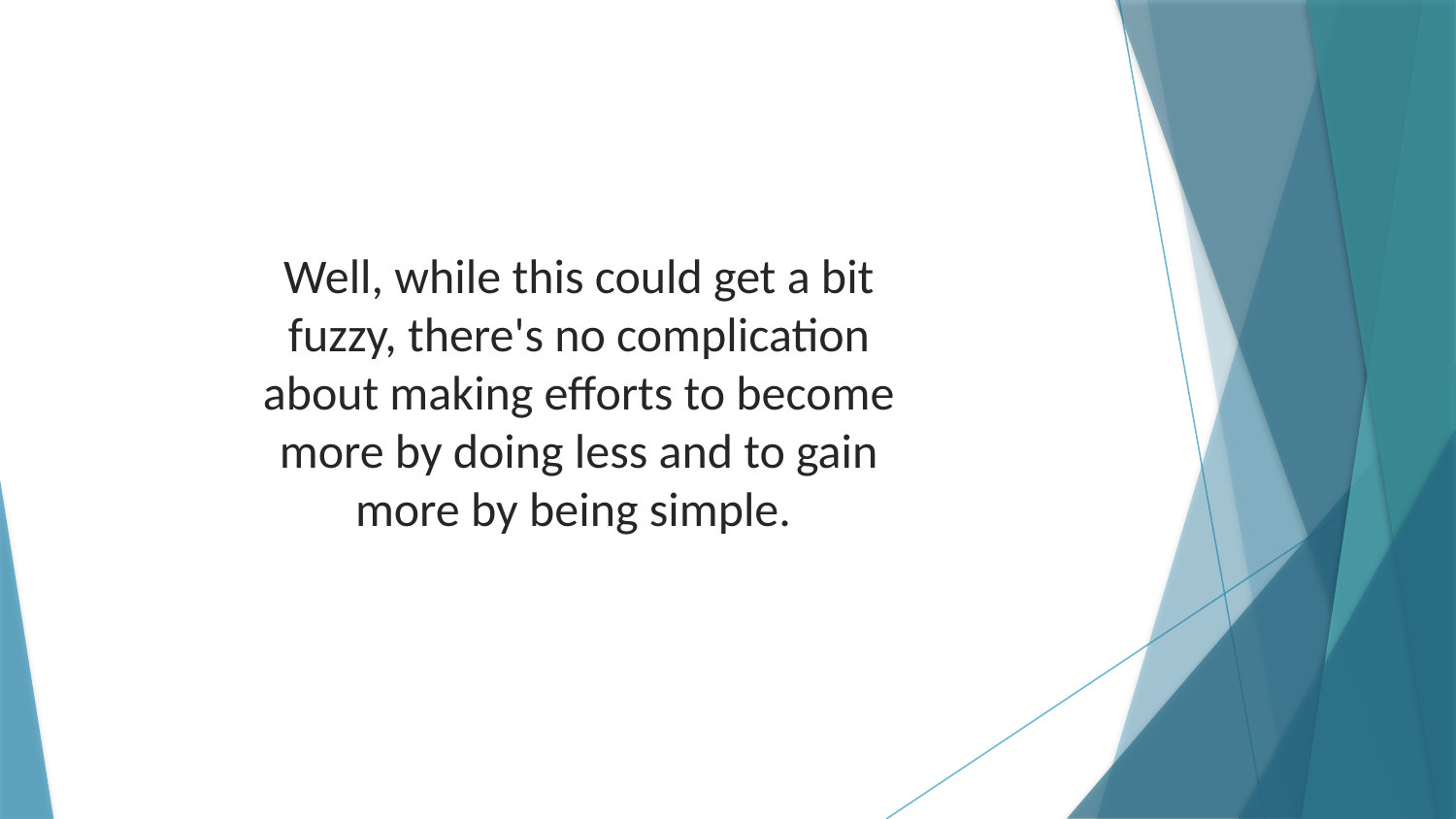

Well, while this could get a bit fuzzy, there's no complication about making efforts to become more by doing less and to gain more by being simple.